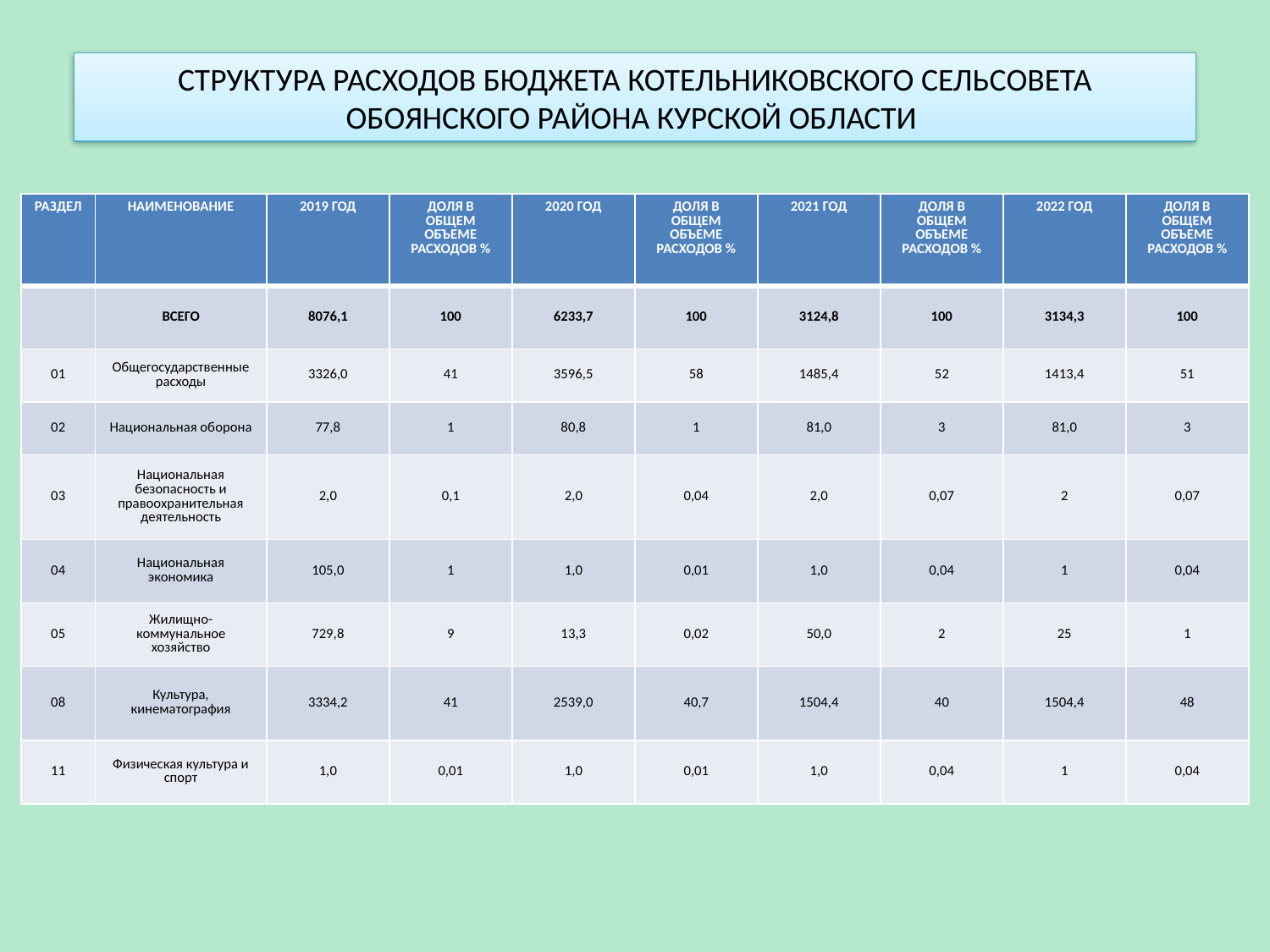

СТРУКТУРА РАСХОДОВ БЮДЖЕТА КОТЕЛЬНИКОВСКОГО СЕЛЬСОВЕТА ОБОЯНСКОГО РАЙОНА КУРСКОЙ ОБЛАСТИ
| РАЗДЕЛ | НАИМЕНОВАНИЕ | 2019 ГОД | ДОЛЯ В ОБЩЕМ ОБЪЕМЕ РАСХОДОВ % | 2020 ГОД | ДОЛЯ В ОБЩЕМ ОБЪЕМЕ РАСХОДОВ % | 2021 ГОД | ДОЛЯ В ОБЩЕМ ОБЪЕМЕ РАСХОДОВ % | 2022 ГОД | ДОЛЯ В ОБЩЕМ ОБЪЕМЕ РАСХОДОВ % |
| --- | --- | --- | --- | --- | --- | --- | --- | --- | --- |
|  | ВСЕГО | 8076,1 | 100 | 6233,7 | 100 | 3124,8 | 100 | 3134,3 | 100 |
| 01 | Общегосударственные расходы | 3326,0 | 41 | 3596,5 | 58 | 1485,4 | 52 | 1413,4 | 51 |
| 02 | Национальная оборона | 77,8 | 1 | 80,8 | 1 | 81,0 | 3 | 81,0 | 3 |
| 03 | Национальная безопасность и правоохранительная деятельность | 2,0 | 0,1 | 2,0 | 0,04 | 2,0 | 0,07 | 2 | 0,07 |
| 04 | Национальная экономика | 105,0 | 1 | 1,0 | 0,01 | 1,0 | 0,04 | 1 | 0,04 |
| 05 | Жилищно-коммунальное хозяйство | 729,8 | 9 | 13,3 | 0,02 | 50,0 | 2 | 25 | 1 |
| 08 | Культура, кинематография | 3334,2 | 41 | 2539,0 | 40,7 | 1504,4 | 40 | 1504,4 | 48 |
| 11 | Физическая культура и спорт | 1,0 | 0,01 | 1,0 | 0,01 | 1,0 | 0,04 | 1 | 0,04 |